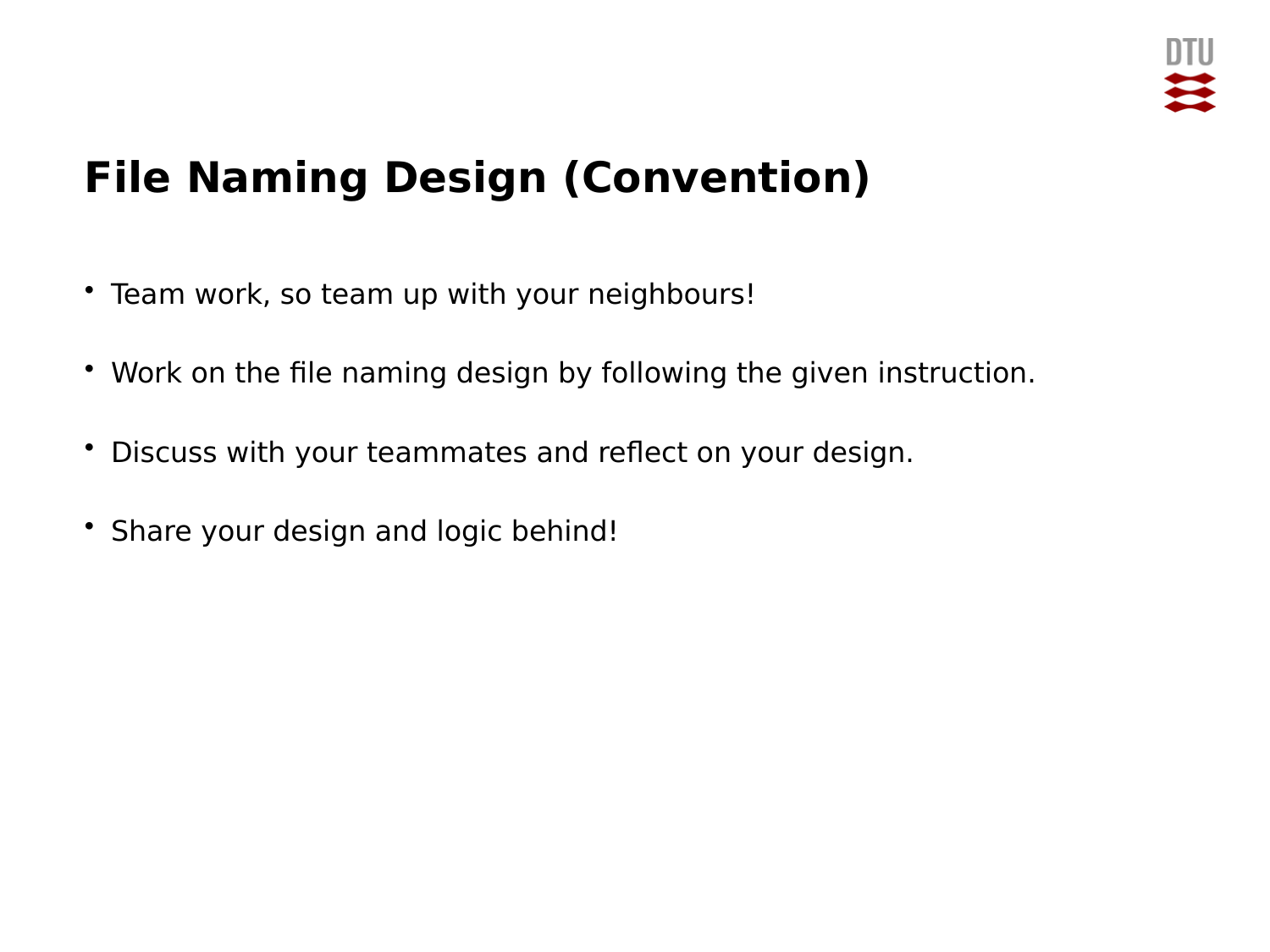

# File Naming Design (Convention)
Team work, so team up with your neighbours!

Work on the file naming design by following the given instruction.

Discuss with your teammates and reflect on your design.

Share your design and logic behind!